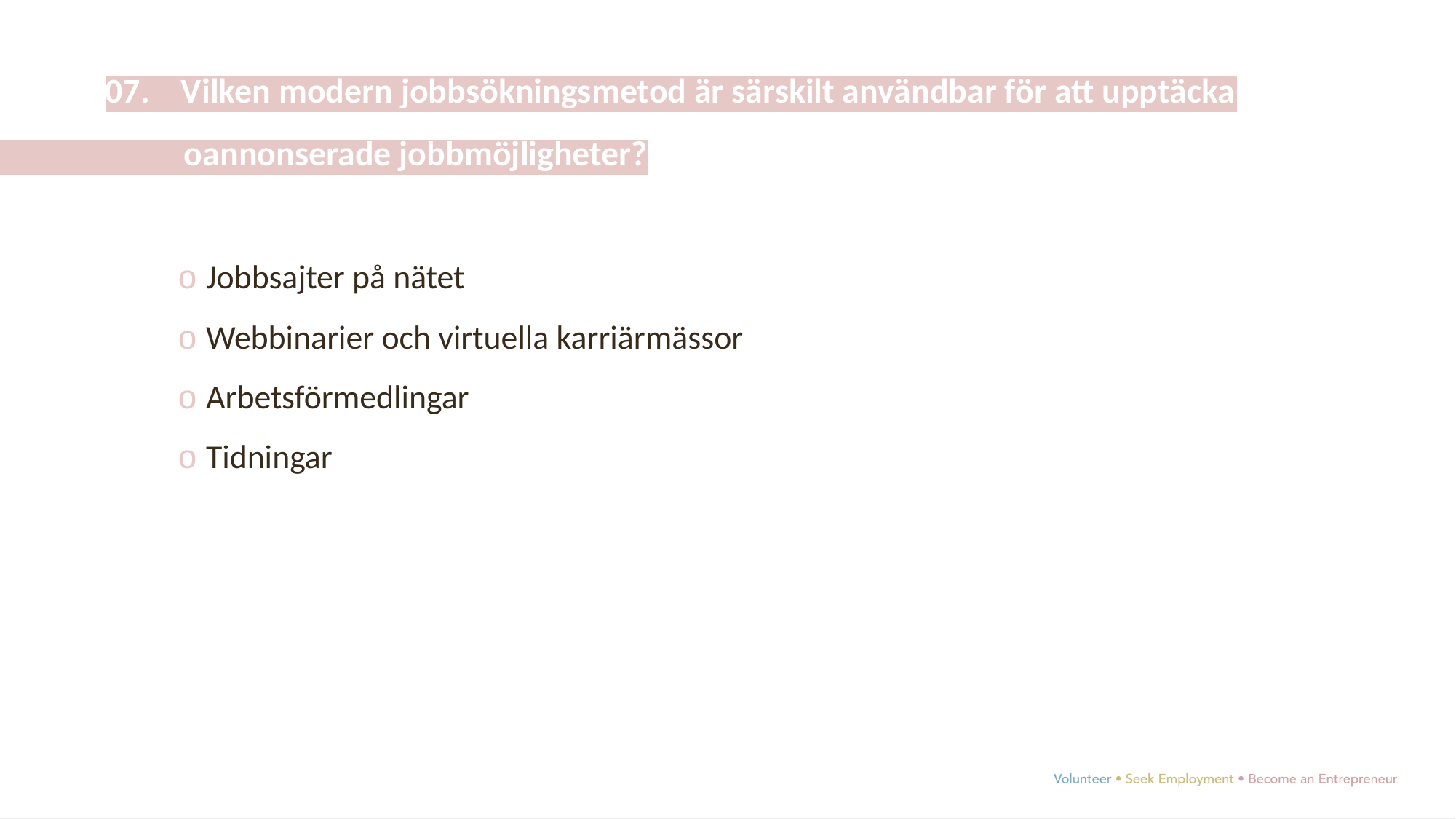

07.    Vilken modern jobbsökningsmetod är särskilt användbar för att upptäcka
                        oannonserade jobbmöjligheter?

o Jobbsajter på nätet
o Webbinarier och virtuella karriärmässor
o Arbetsförmedlingar
o Tidningar